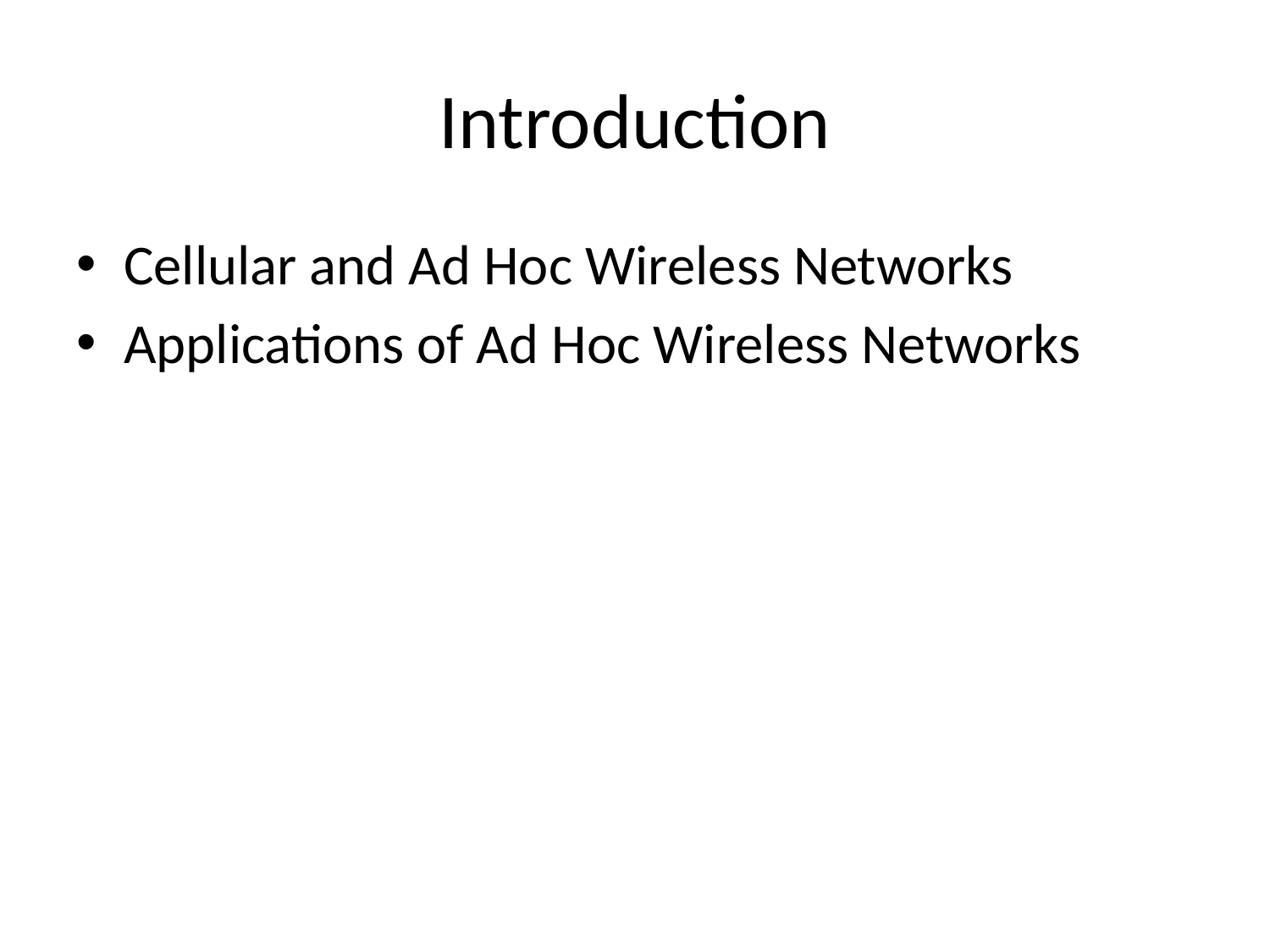

# Introduction
Cellular and Ad Hoc Wireless Networks
Applications of Ad Hoc Wireless Networks